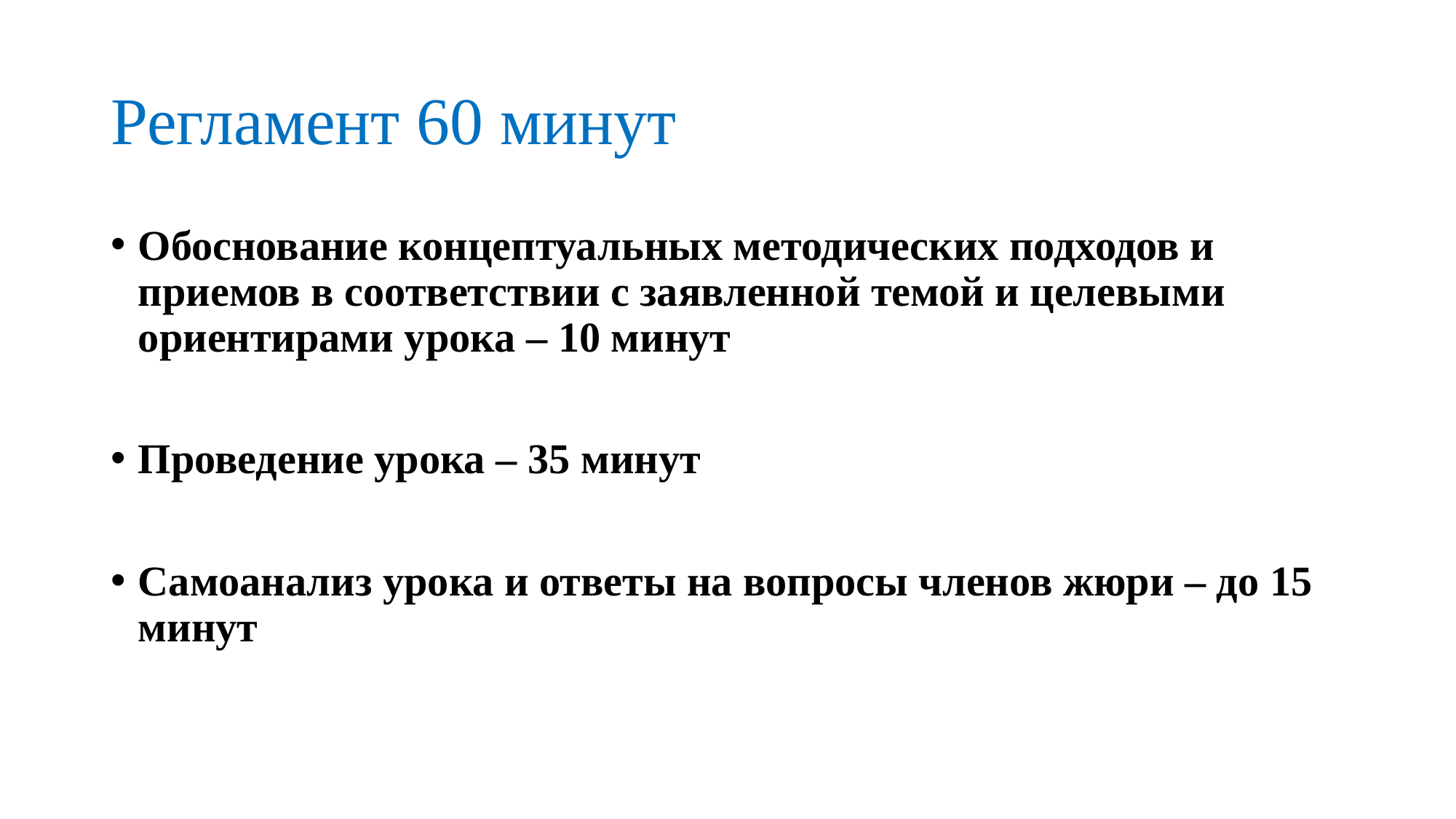

# Регламент 60 минут
Обоснование концептуальных методических подходов и приемов в соответствии с заявленной темой и целевыми ориентирами урока – 10 минут

Проведение урока – 35 минут

Самоанализ урока и ответы на вопросы членов жюри – до 15 минут